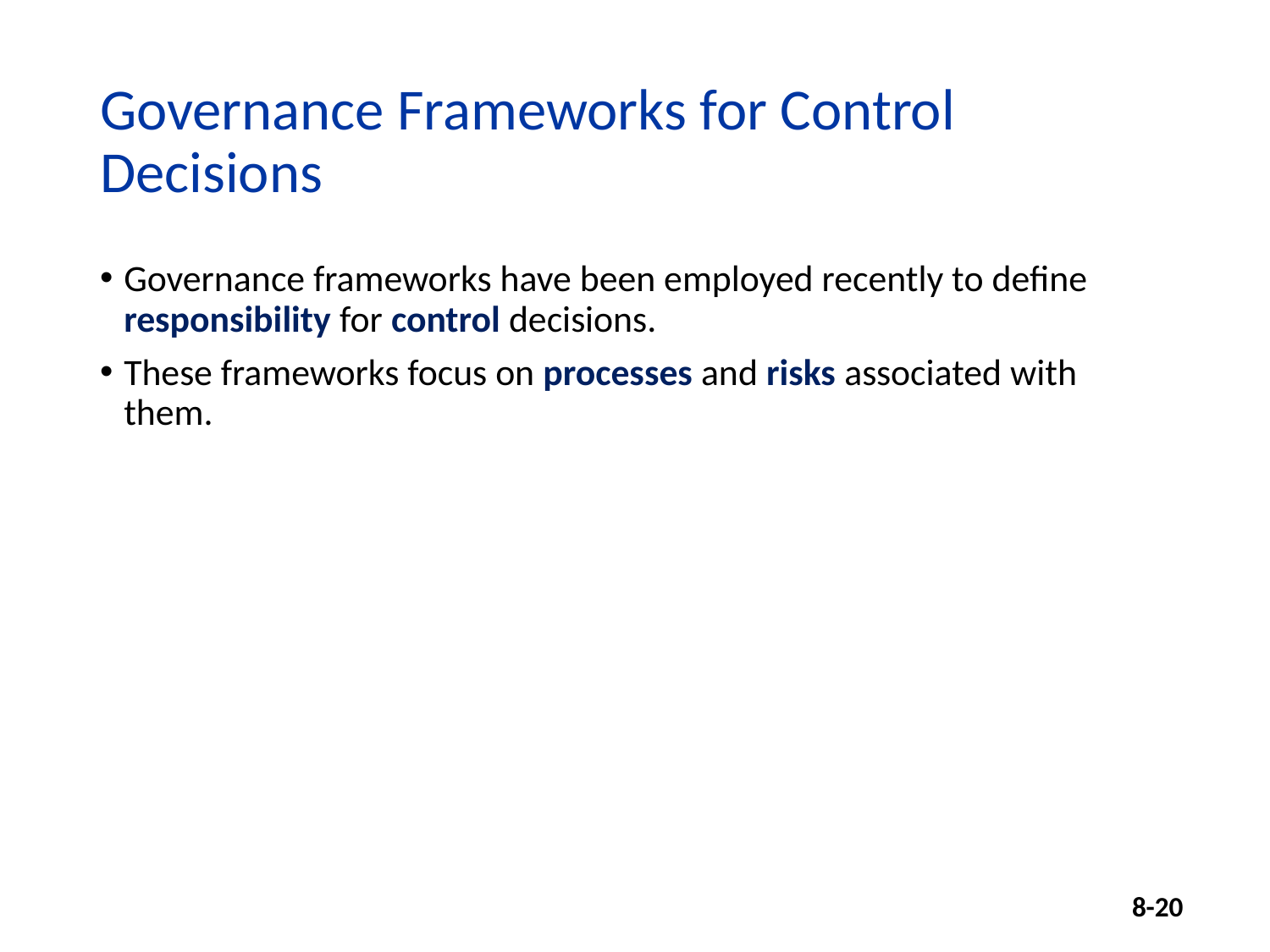

# Governance Frameworks for Control Decisions
Governance frameworks have been employed recently to define responsibility for control decisions.
These frameworks focus on processes and risks associated with them.